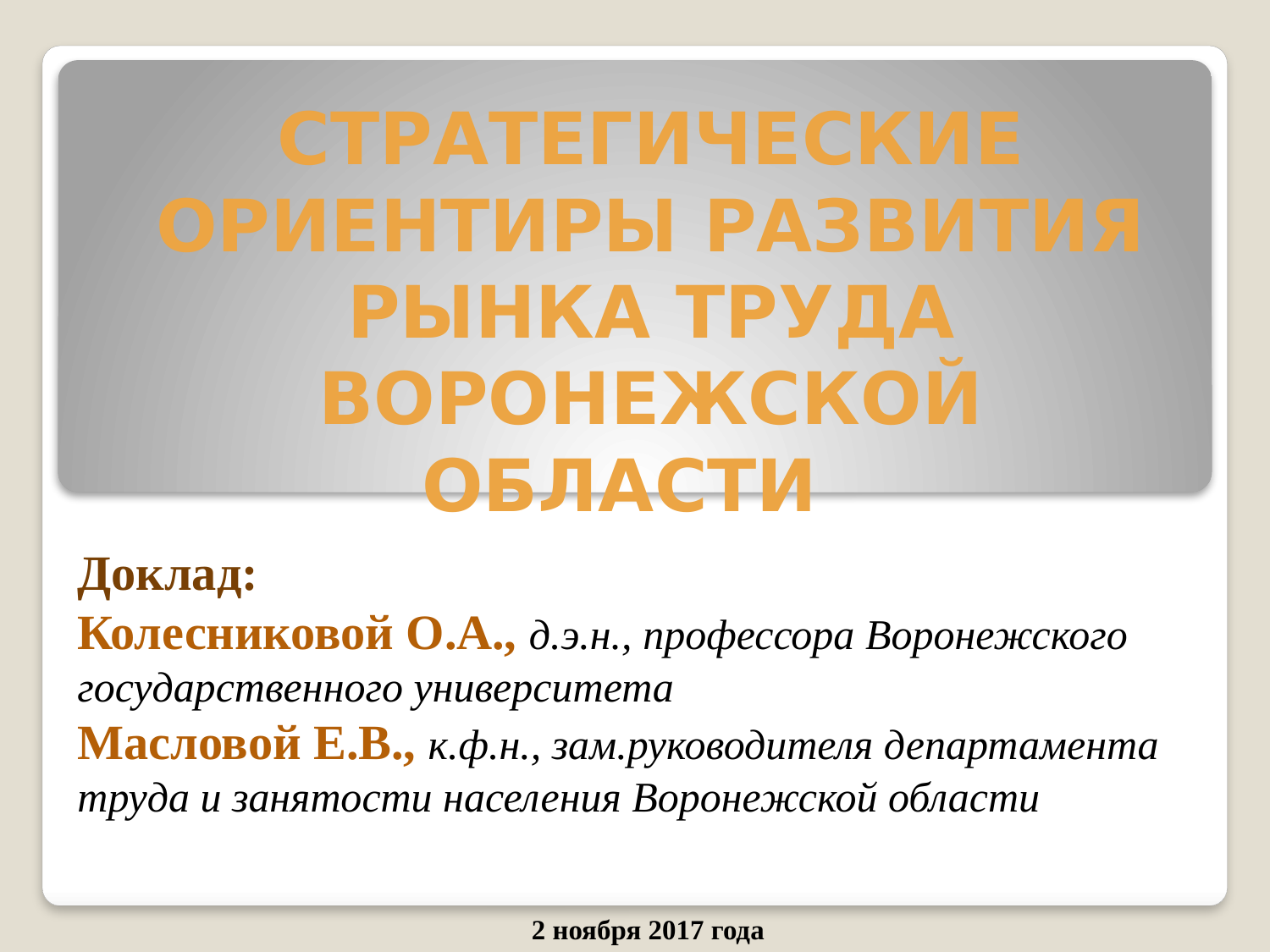

СТРАТЕГИЧЕСКИЕ
ОРИЕНТИРЫ РАЗВИТИЯ
РЫНКА ТРУДА
ВОРОНЕЖСКОЙ ОБЛАСТИ
#
Доклад:
Колесниковой О.А., д.э.н., профессора Воронежского государственного университета
Масловой Е.В., к.ф.н., зам.руководителя департамента  труда и занятости населения Воронежской области

2 ноября 2017 года